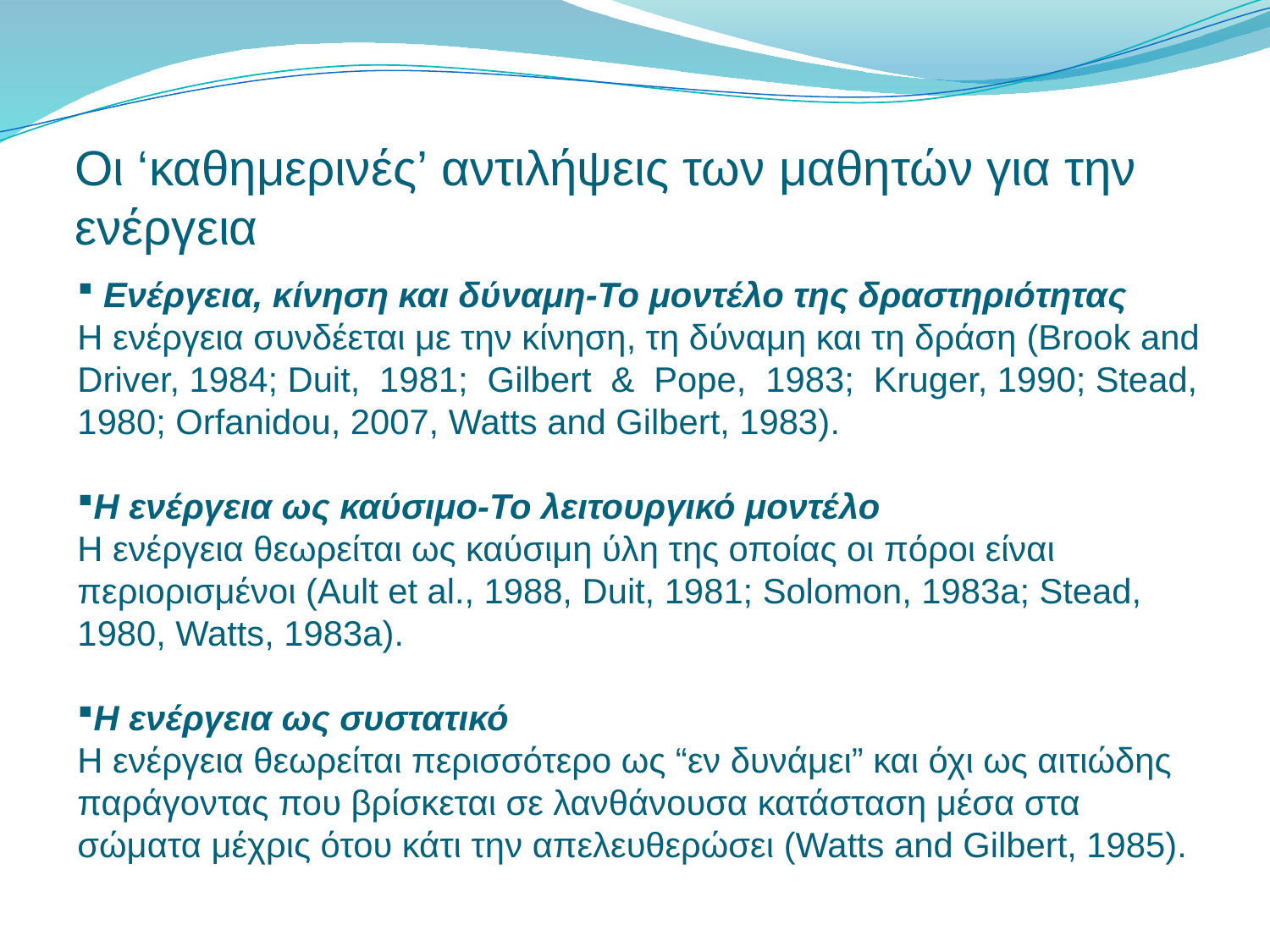

Οι ‘καθημερινές’ αντιλήψεις των μαθητών για την ενέργεια
 Ενέργεια, κίνηση και δύναμη-Το μοντέλο της δραστηριότητας
Η ενέργεια συνδέεται με την κίνηση, τη δύναμη και τη δράση (Brook and Driver, 1984; Duit,  1981;  Gilbert  &  Pope,  1983;  Kruger, 1990; Stead, 1980; Orfanidou, 2007, Watts and Gilbert, 1983).

Η ενέργεια ως καύσιμο-Το λειτουργικό μοντέλο
Η ενέργεια θεωρείται ως καύσιμη ύλη της οποίας οι πόροι είναι περιορισμένοι (Ault et al., 1988, Duit, 1981; Solomon, 1983a; Stead, 1980, Watts, 1983a).

Η ενέργεια ως συστατικό
Η ενέργεια θεωρείται περισσότερο ως “εν δυνάμει” και όχι ως αιτιώδης παράγοντας που βρίσκεται σε λανθάνουσα κατάσταση μέσα στα σώματα μέχρις ότου κάτι την απελευθερώσει (Watts and Gilbert, 1985).